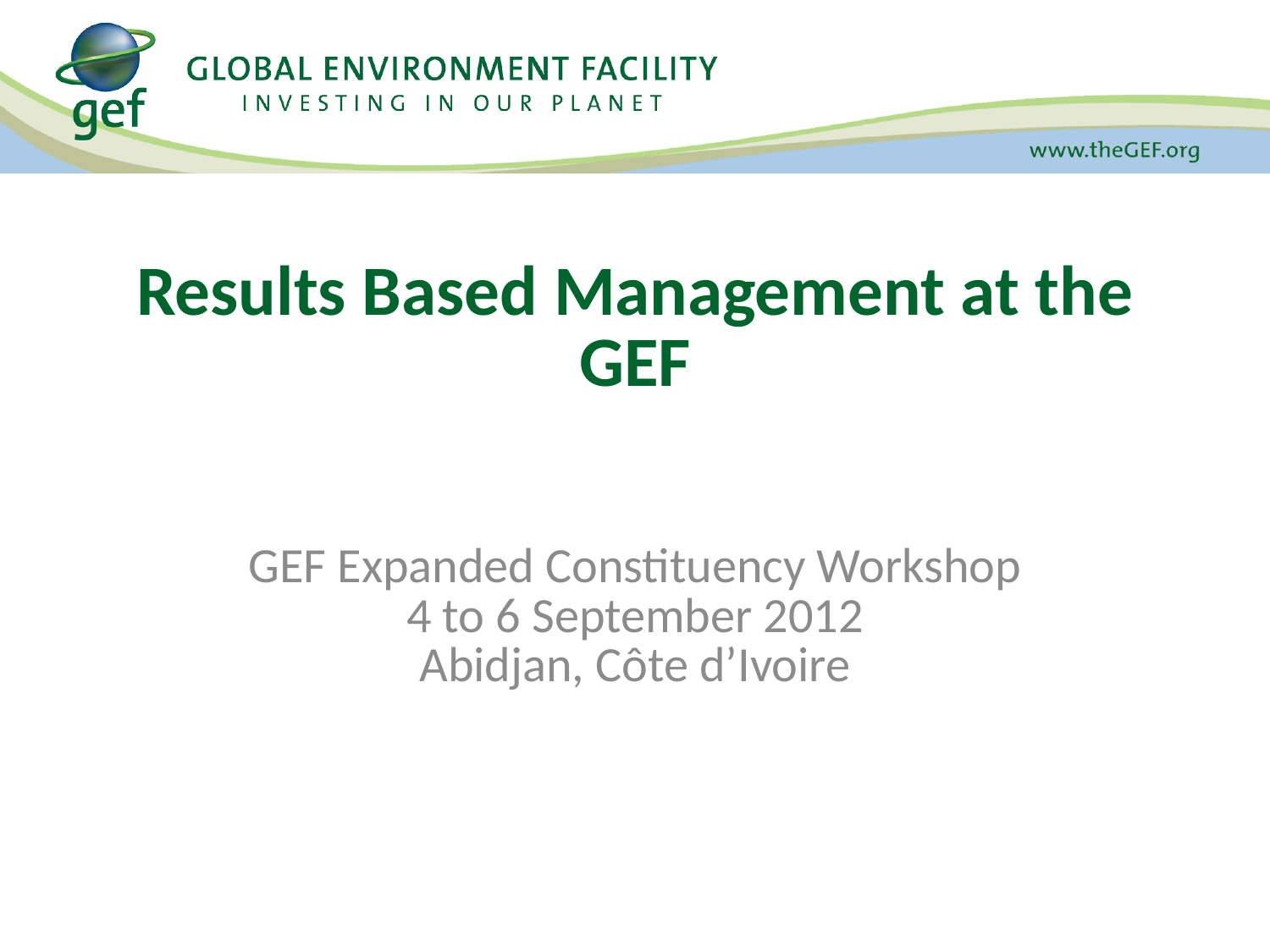

# Results Based Management at the GEF
GEF Expanded Constituency Workshop
4 to 6 September 2012
Abidjan, Côte d’Ivoire